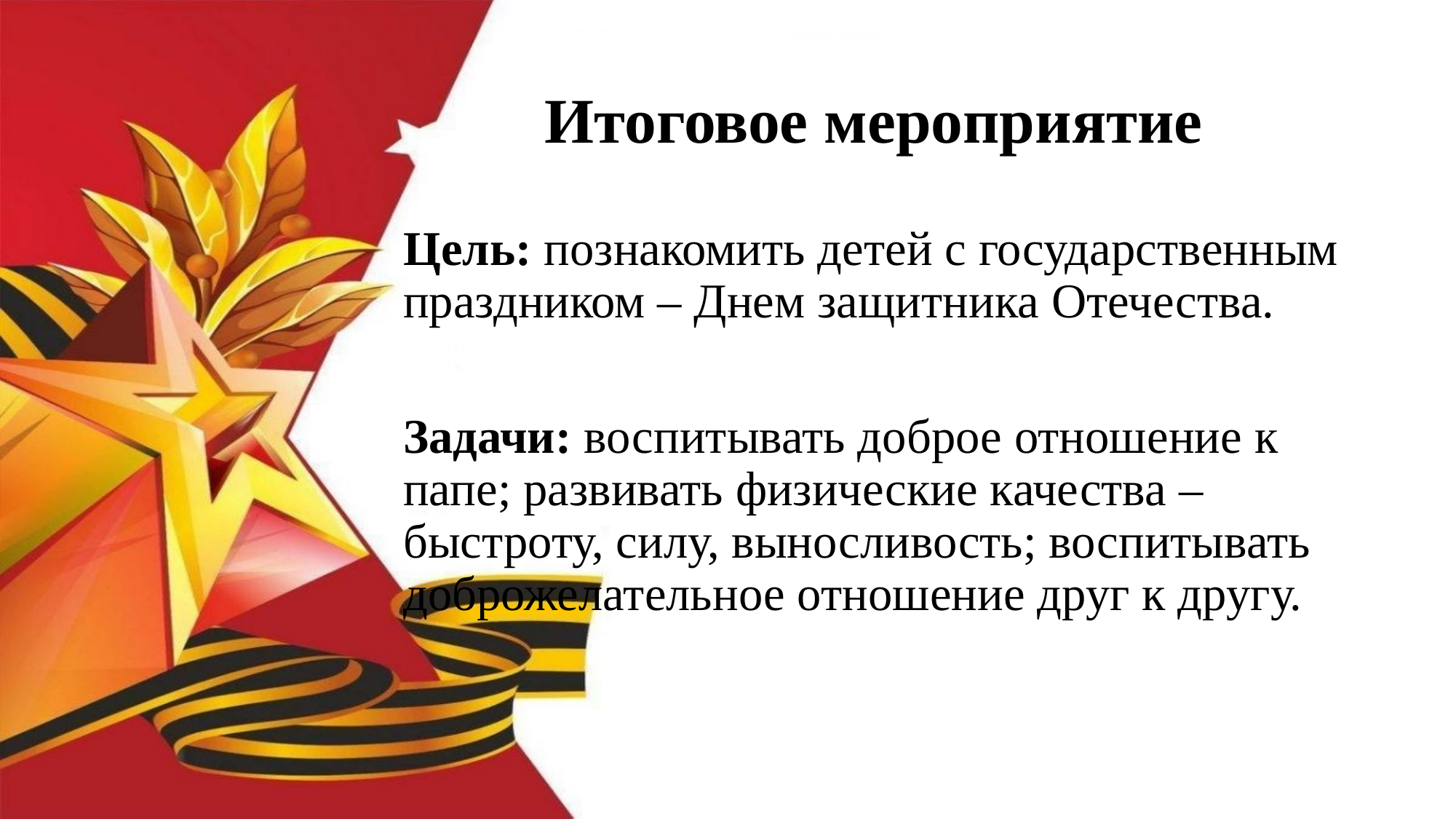

# Итоговое мероприятие
Цель: познакомить детей с государственным праздником – Днем защитника Отечества.

Задачи: воспитывать доброе отношение к папе; развивать физические качества – быстроту, силу, выносливость; воспитывать доброжелательное отношение друг к другу.